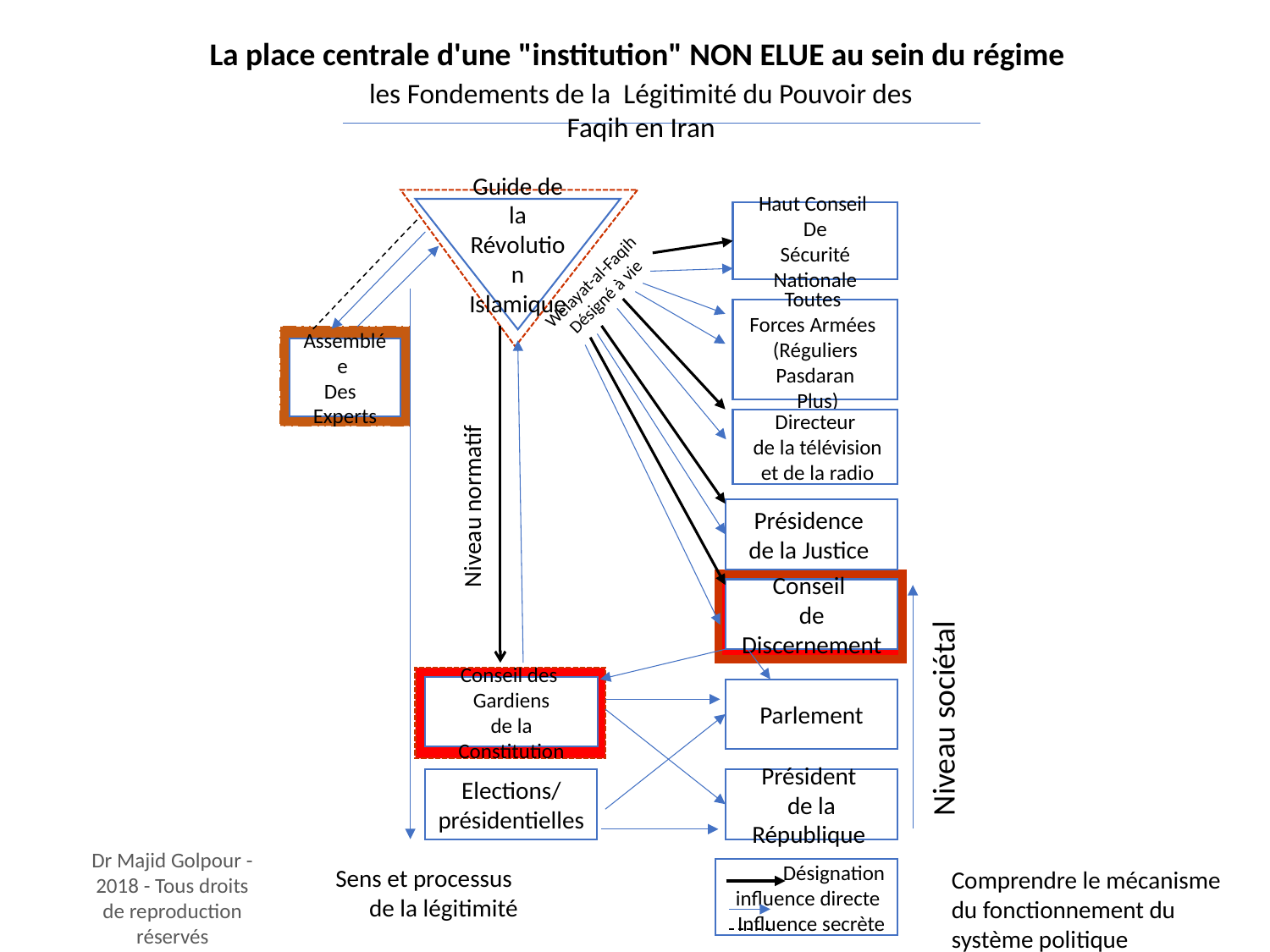

La place centrale d'une "institution" NON ELUE au sein du régime
les Fondements de la  Légitimité du Pouvoir des Faqih en Iran

Guide de la Révolution
Islamique

Haut Conseil
De
Sécurité Nationale
Welayat-al-Faqih
Désigné à vie
Toutes
Forces Armées
(Réguliers Pasdaran
 Plus)

Assemblée
Des
Experts
Directeur
 de la télévision
 et de la radio
Niveau normatif
Présidence
de la Justice

Conseil
de Discernement

Conseil des
Gardiens
de la Constitution
Parlement
Niveau sociétal
Elections/
présidentielles
Président
de la République
Sens et processus
de la légitimité
Comprendre le mécanisme du fonctionnement du système politique
Désignation
 influence directe
Influence secrète
Dr Majid Golpour - 2018 - Tous droits de reproduction réservés

25